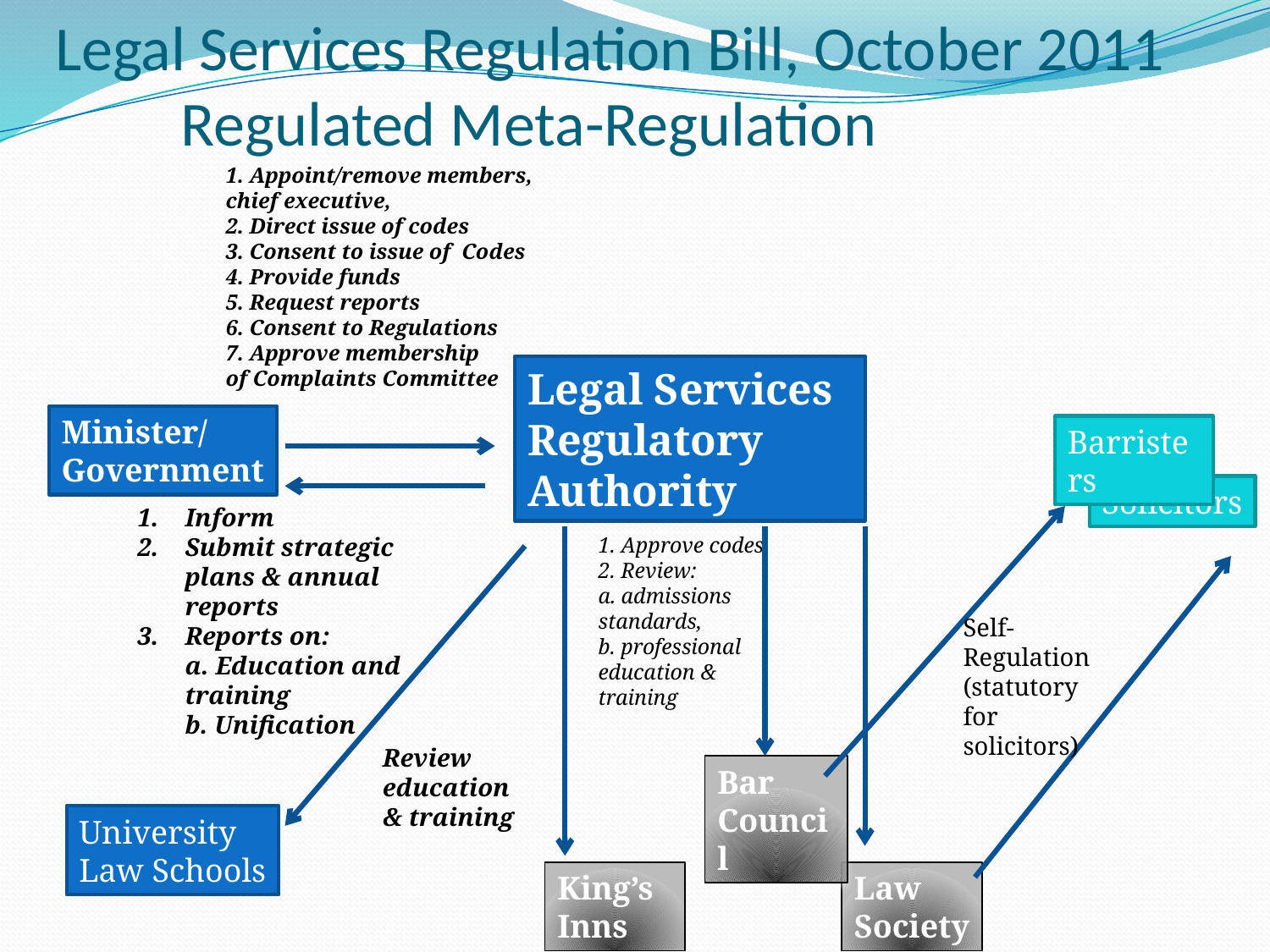

# Legal Services Regulation Bill, October 2011 Regulated Meta-Regulation
1. Appoint/remove members,
chief executive,
2. Direct issue of codes
3. Consent to issue of  Codes
4. Provide funds
5. Request reports
6. Consent to Regulations
7. Approve membership
of Complaints Committee
Legal Services Regulatory Authority
Minister/
Government
Barristers
Solicitors
Inform
Submit strategic plans & annual reports
Reports on:
	a. Education and training
	b. Unification

1. Approve codes
2. Review:
a. admissions
standards,
b. professional
education &
training

Self-
Regulation
(statutory
for
solicitors)

Review
education
& training
Bar
Council
University
Law Schools
King’s
Inns
Law
Society